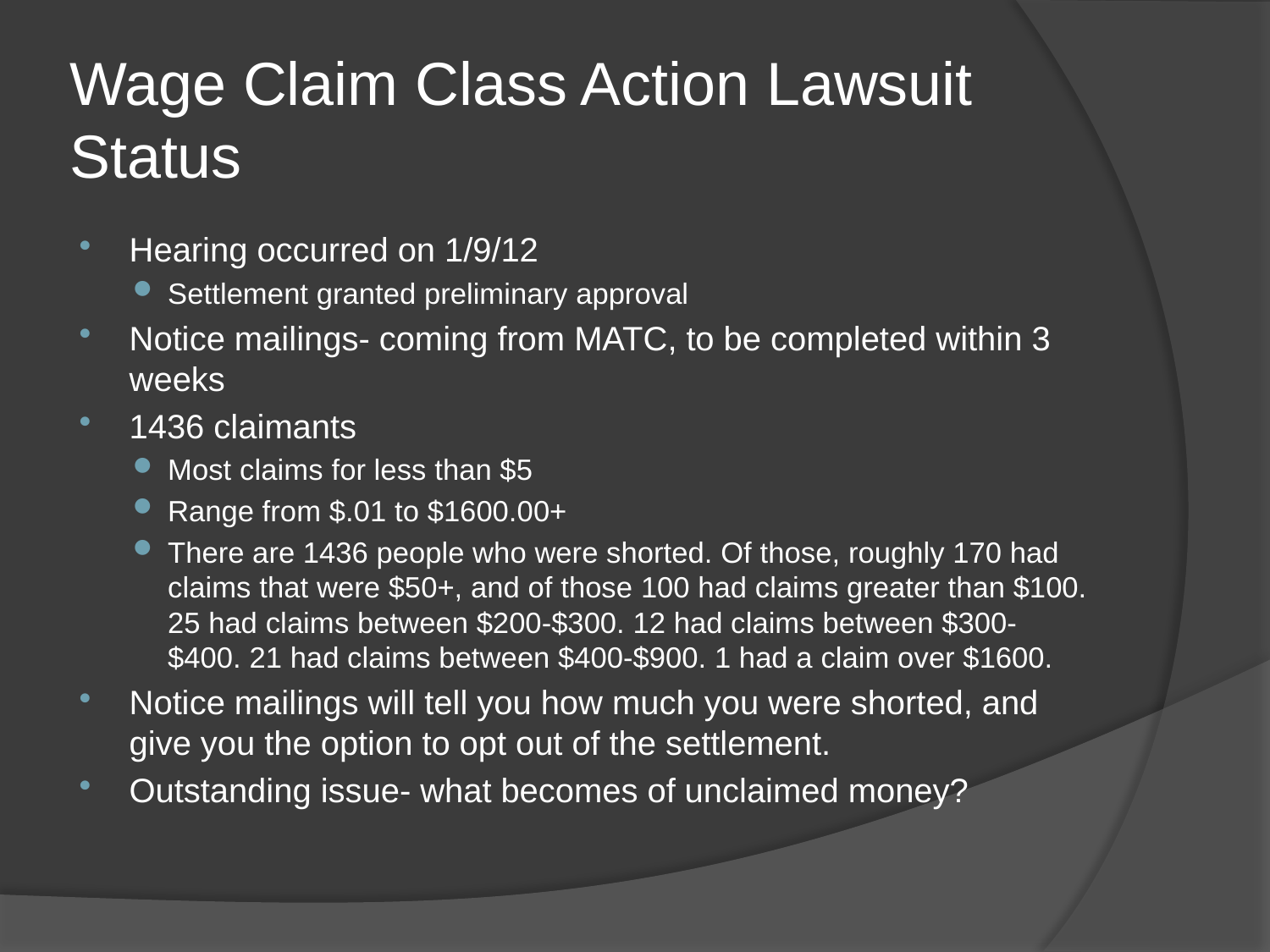

# Wage Claim Class Action Lawsuit Status
Hearing occurred on 1/9/12
Settlement granted preliminary approval
Notice mailings- coming from MATC, to be completed within 3 weeks
1436 claimants
Most claims for less than $5
Range from $.01 to $1600.00+
There are 1436 people who were shorted. Of those, roughly 170 had claims that were $50+, and of those 100 had claims greater than $100. 25 had claims between $200-$300. 12 had claims between $300-$400. 21 had claims between $400-$900. 1 had a claim over $1600.
Notice mailings will tell you how much you were shorted, and give you the option to opt out of the settlement.
Outstanding issue- what becomes of unclaimed money?